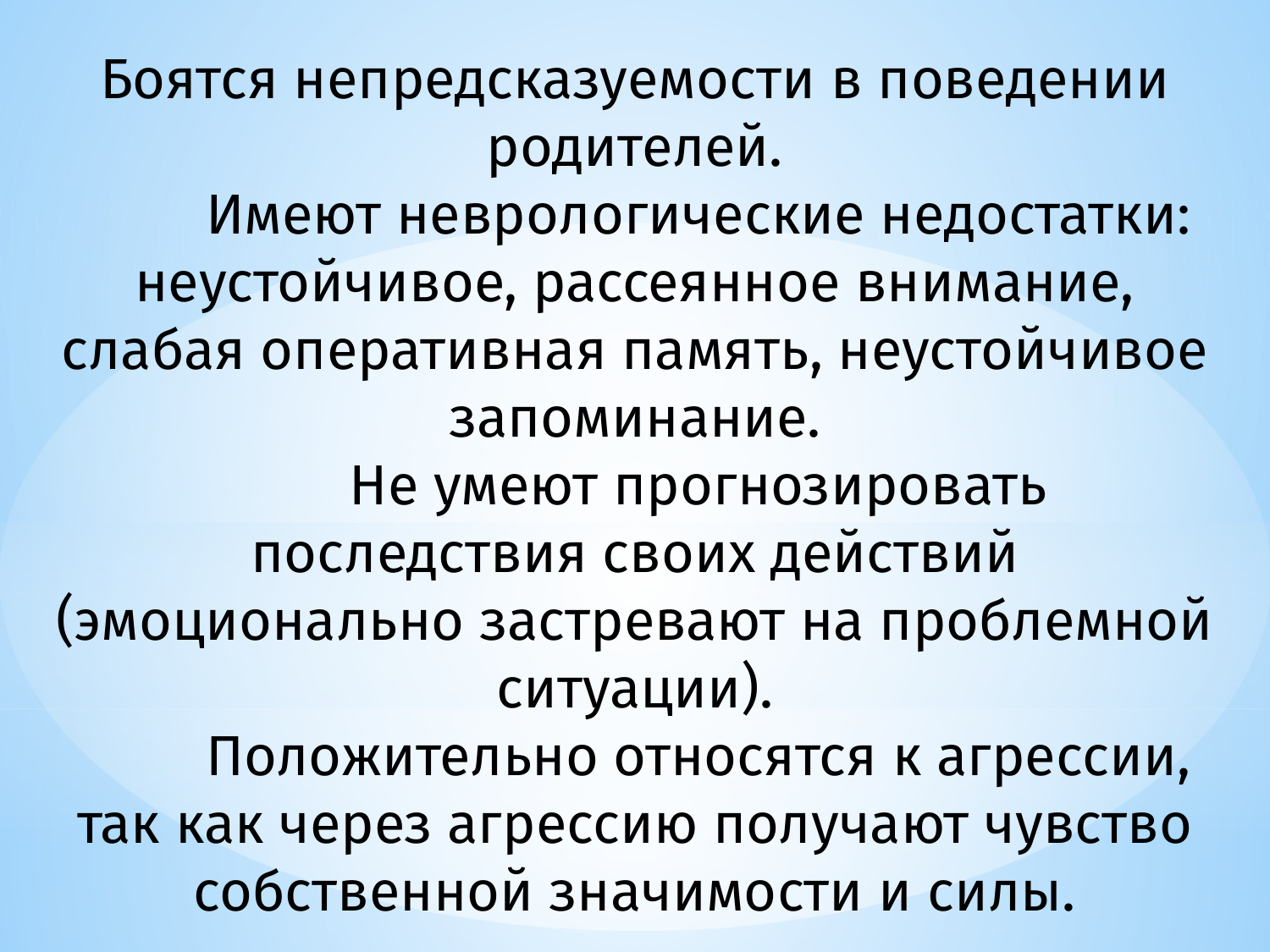

Боятся непредсказуемости в поведении родителей.
	Имеют неврологические недостатки: неустойчивое, рассеянное внимание, слабая оперативная память, неустойчивое запоминание.
	Не умеют прогнозировать последствия своих действий (эмоционально застревают на проблемной ситуации).
	Положительно относятся к агрессии, так как через агрессию получают чувство собственной значимости и силы.